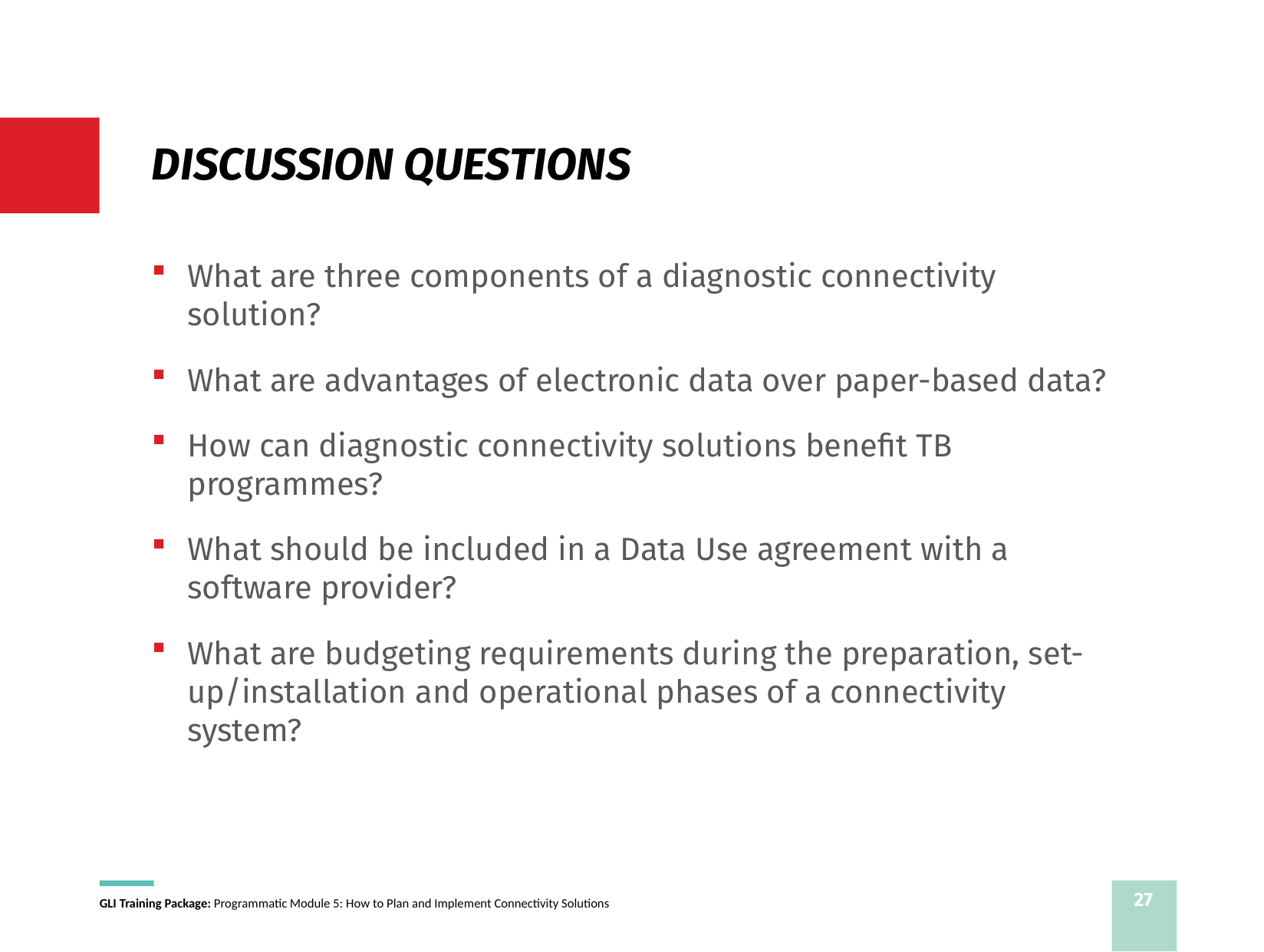

# DISCUSSION QUESTIONS
What are three components of a diagnostic connectivity solution?
What are advantages of electronic data over paper-based data?
How can diagnostic connectivity solutions benefit TB programmes?
What should be included in a Data Use agreement with a software provider?
What are budgeting requirements during the preparation, set-up/installation and operational phases of a connectivity system?